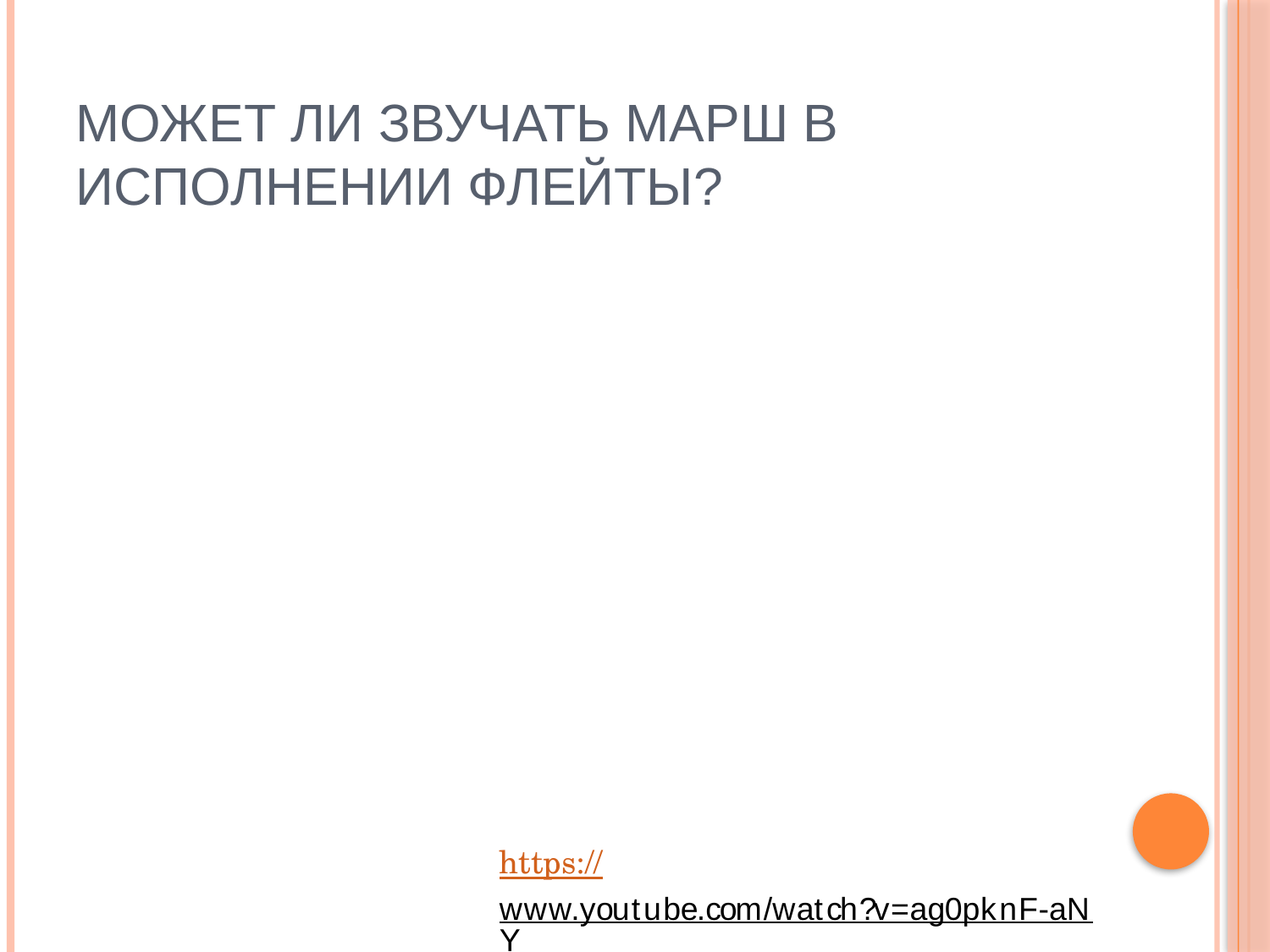

# Может ли звучать марш в исполнении флейты?
https://www.youtube.com/watch?v=ag0pknF-aNY